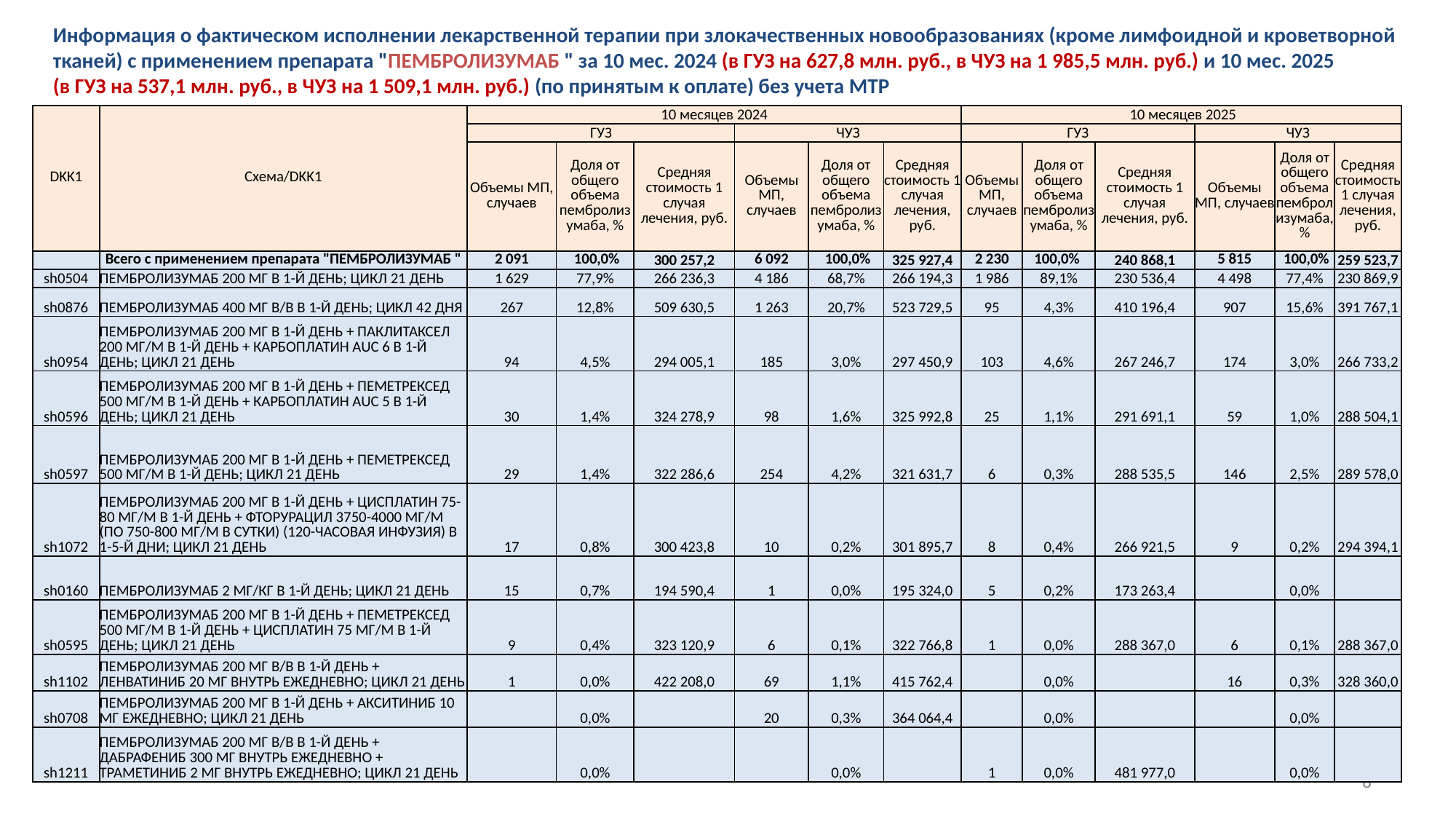

Информация о фактическом исполнении лекарственной терапии при злокачественных новообразованиях (кроме лимфоидной и кроветворной тканей) с применением препарата "ПЕМБРОЛИЗУМАБ " за 10 мес. 2024 (в ГУЗ на 627,8 млн. руб., в ЧУЗ на 1 985,5 млн. руб.) и 10 мес. 2025                    (в ГУЗ на 537,1 млн. руб., в ЧУЗ на 1 509,1 млн. руб.) (по принятым к оплате) без учета МТР
| DKK1 | Схема/DKK1 | 10 месяцев 2024 |  |  |  |  |  | 10 месяцев 2025 |  |  |  |  |  |
| --- | --- | --- | --- | --- | --- | --- | --- | --- | --- | --- | --- | --- | --- |
|  |  | ГУЗ |  |  | ЧУЗ |  |  | ГУЗ |  |  | ЧУЗ |  |  |
|  |  | Объемы МП, случаев | Доля от общего объема пембролизумаба, % | Средняя стоимость 1 случая лечения, руб. | Объемы МП, случаев | Доля от общего объема пембролизумаба, % | Средняя стоимость 1 случая лечения, руб. | Объемы МП, случаев | Доля от общего объема пембролизумаба, % | Средняя стоимость 1 случая лечения, руб. | Объемы МП, случаев | Доля от общего объема пембролизумаба, % | Средняя стоимость 1 случая лечения, руб. |
|  | Всего с применением препарата "ПЕМБРОЛИЗУМАБ " | 2 091 | 100,0% | 300 257,2 | 6 092 | 100,0% | 325 927,4 | 2 230 | 100,0% | 240 868,1 | 5 815 | 100,0% | 259 523,7 |
| sh0504 | ПЕМБРОЛИЗУМАБ 200 МГ В 1-Й ДЕНЬ; ЦИКЛ 21 ДЕНЬ | 1 629 | 77,9% | 266 236,3 | 4 186 | 68,7% | 266 194,3 | 1 986 | 89,1% | 230 536,4 | 4 498 | 77,4% | 230 869,9 |
| sh0876 | ПЕМБРОЛИЗУМАБ 400 МГ В/В В 1-Й ДЕНЬ; ЦИКЛ 42 ДНЯ | 267 | 12,8% | 509 630,5 | 1 263 | 20,7% | 523 729,5 | 95 | 4,3% | 410 196,4 | 907 | 15,6% | 391 767,1 |
| sh0954 | ПЕМБРОЛИЗУМАБ 200 МГ В 1-Й ДЕНЬ + ПАКЛИТАКСЕЛ 200 МГ/М В 1-Й ДЕНЬ + КАРБОПЛАТИН AUC 6 В 1-Й ДЕНЬ; ЦИКЛ 21 ДЕНЬ | 94 | 4,5% | 294 005,1 | 185 | 3,0% | 297 450,9 | 103 | 4,6% | 267 246,7 | 174 | 3,0% | 266 733,2 |
| sh0596 | ПЕМБРОЛИЗУМАБ 200 МГ В 1-Й ДЕНЬ + ПЕМЕТРЕКСЕД 500 МГ/М В 1-Й ДЕНЬ + КАРБОПЛАТИН AUC 5 В 1-Й ДЕНЬ; ЦИКЛ 21 ДЕНЬ | 30 | 1,4% | 324 278,9 | 98 | 1,6% | 325 992,8 | 25 | 1,1% | 291 691,1 | 59 | 1,0% | 288 504,1 |
| sh0597 | ПЕМБРОЛИЗУМАБ 200 МГ В 1-Й ДЕНЬ + ПЕМЕТРЕКСЕД 500 МГ/М В 1-Й ДЕНЬ; ЦИКЛ 21 ДЕНЬ | 29 | 1,4% | 322 286,6 | 254 | 4,2% | 321 631,7 | 6 | 0,3% | 288 535,5 | 146 | 2,5% | 289 578,0 |
| sh1072 | ПЕМБРОЛИЗУМАБ 200 МГ В 1-Й ДЕНЬ + ЦИСПЛАТИН 75-80 МГ/М В 1-Й ДЕНЬ + ФТОРУРАЦИЛ 3750-4000 МГ/М (ПО 750-800 МГ/М В СУТКИ) (120-ЧАСОВАЯ ИНФУЗИЯ) В 1-5-Й ДНИ; ЦИКЛ 21 ДЕНЬ | 17 | 0,8% | 300 423,8 | 10 | 0,2% | 301 895,7 | 8 | 0,4% | 266 921,5 | 9 | 0,2% | 294 394,1 |
| sh0160 | ПЕМБРОЛИЗУМАБ 2 МГ/КГ В 1-Й ДЕНЬ; ЦИКЛ 21 ДЕНЬ | 15 | 0,7% | 194 590,4 | 1 | 0,0% | 195 324,0 | 5 | 0,2% | 173 263,4 |  | 0,0% |  |
| sh0595 | ПЕМБРОЛИЗУМАБ 200 МГ В 1-Й ДЕНЬ + ПЕМЕТРЕКСЕД 500 МГ/М В 1-Й ДЕНЬ + ЦИСПЛАТИН 75 МГ/М В 1-Й ДЕНЬ; ЦИКЛ 21 ДЕНЬ | 9 | 0,4% | 323 120,9 | 6 | 0,1% | 322 766,8 | 1 | 0,0% | 288 367,0 | 6 | 0,1% | 288 367,0 |
| sh1102 | ПЕМБРОЛИЗУМАБ 200 МГ В/В В 1-Й ДЕНЬ + ЛЕНВАТИНИБ 20 МГ ВНУТРЬ ЕЖЕДНЕВНО; ЦИКЛ 21 ДЕНЬ | 1 | 0,0% | 422 208,0 | 69 | 1,1% | 415 762,4 |  | 0,0% |  | 16 | 0,3% | 328 360,0 |
| sh0708 | ПЕМБРОЛИЗУМАБ 200 МГ В 1-Й ДЕНЬ + АКСИТИНИБ 10 МГ ЕЖЕДНЕВНО; ЦИКЛ 21 ДЕНЬ |  | 0,0% |  | 20 | 0,3% | 364 064,4 |  | 0,0% |  |  | 0,0% |  |
| sh1211 | ПЕМБРОЛИЗУМАБ 200 МГ В/В В 1-Й ДЕНЬ + ДАБРАФЕНИБ 300 МГ ВНУТРЬ ЕЖЕДНЕВНО + ТРАМЕТИНИБ 2 МГ ВНУТРЬ ЕЖЕДНЕВНО; ЦИКЛ 21 ДЕНЬ |  | 0,0% |  |  | 0,0% |  | 1 | 0,0% | 481 977,0 |  | 0,0% |  |
8